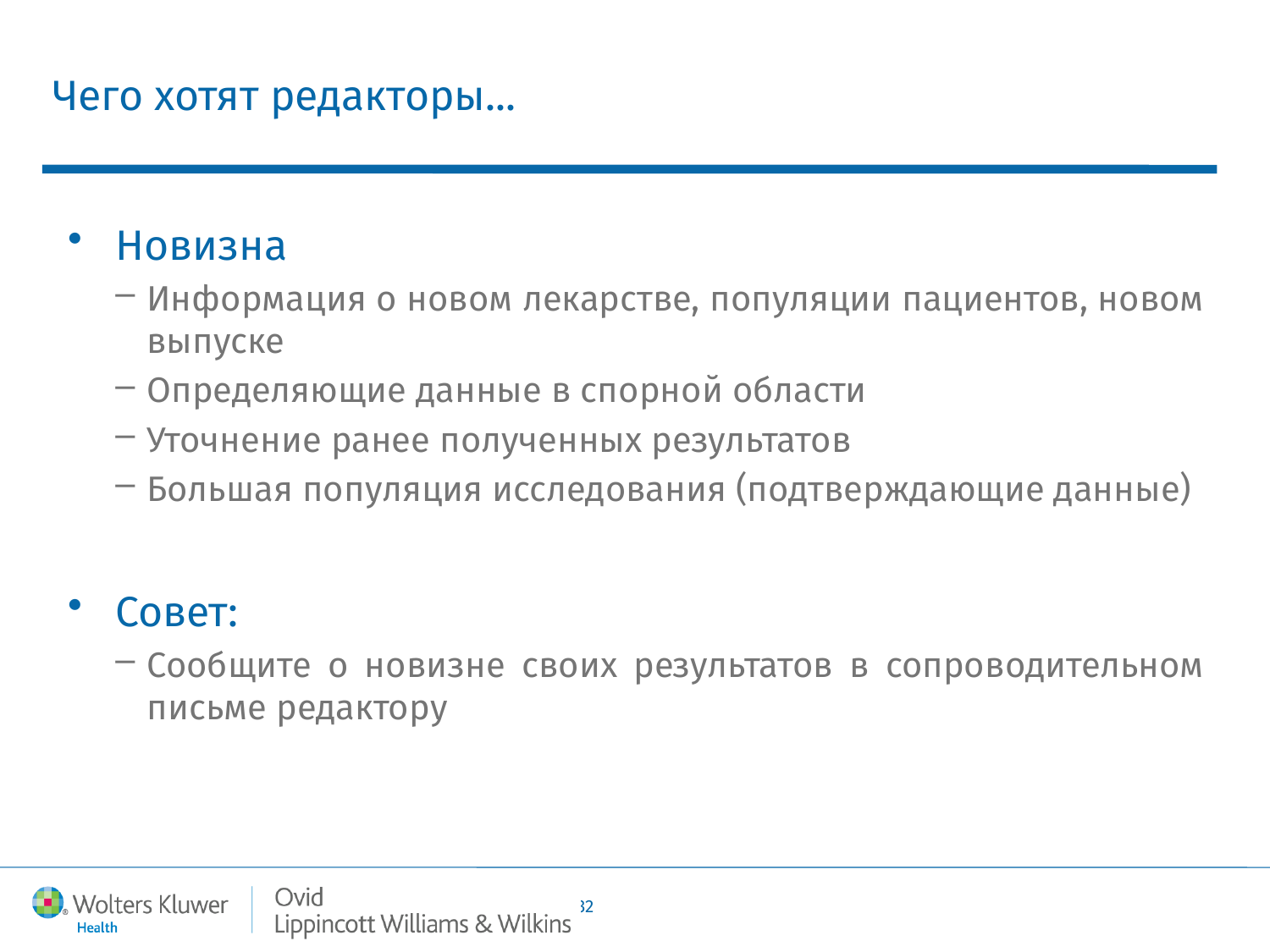

# Чего хотят редакторы...
Новизна
Информация о новом лекарстве, популяции пациентов, новом выпуске
Определяющие данные в спорной области
Уточнение ранее полученных результатов
Большая популяция исследования (подтверждающие данные)

Совет:
Сообщите о новизне своих результатов в сопроводительном письме редактору